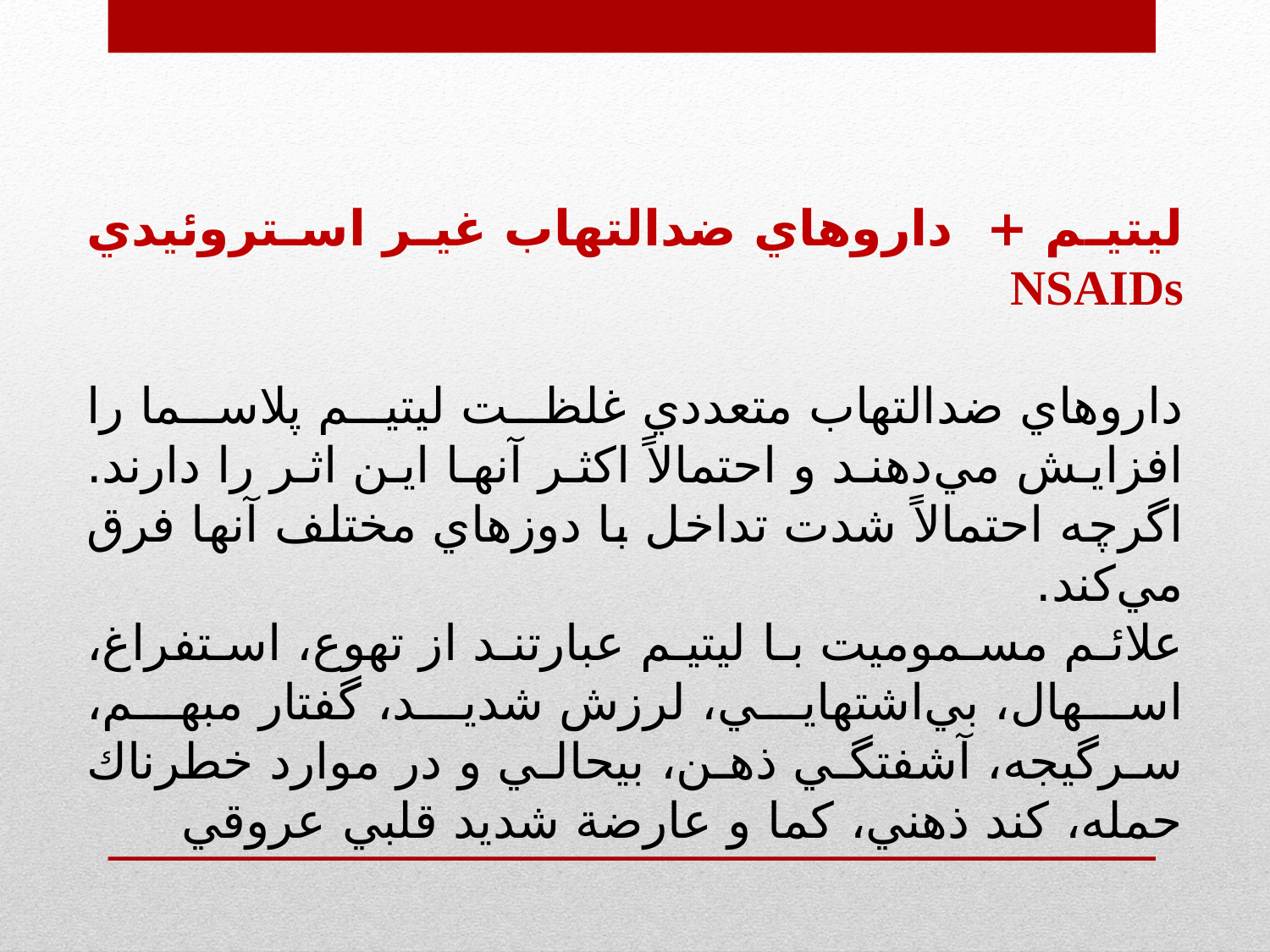

ليتيم +  داروهاي ضدالتهاب غير استروئيدي NSAIDs
داروهاي ضدالتهاب متعددي غلظت ليتيم پلاسما را افزايش مي‌دهند و احتمالاً اكثر آنها اين اثر را دارند. اگرچه احتمالاً شدت تداخل با دوزهاي مختلف آنها فرق مي‌كند.
علائم مسموميت با ليتيم عبارتند از تهوع، استفراغ، اسهال، بي‌اشتهايي، لرزش شديد، گفتار مبهم، سرگيجه، آشفتگي ذهن، بيحالي و در موارد خطرناك حمله، كند ذهني، كما و عارضة شديد قلبي عروقي